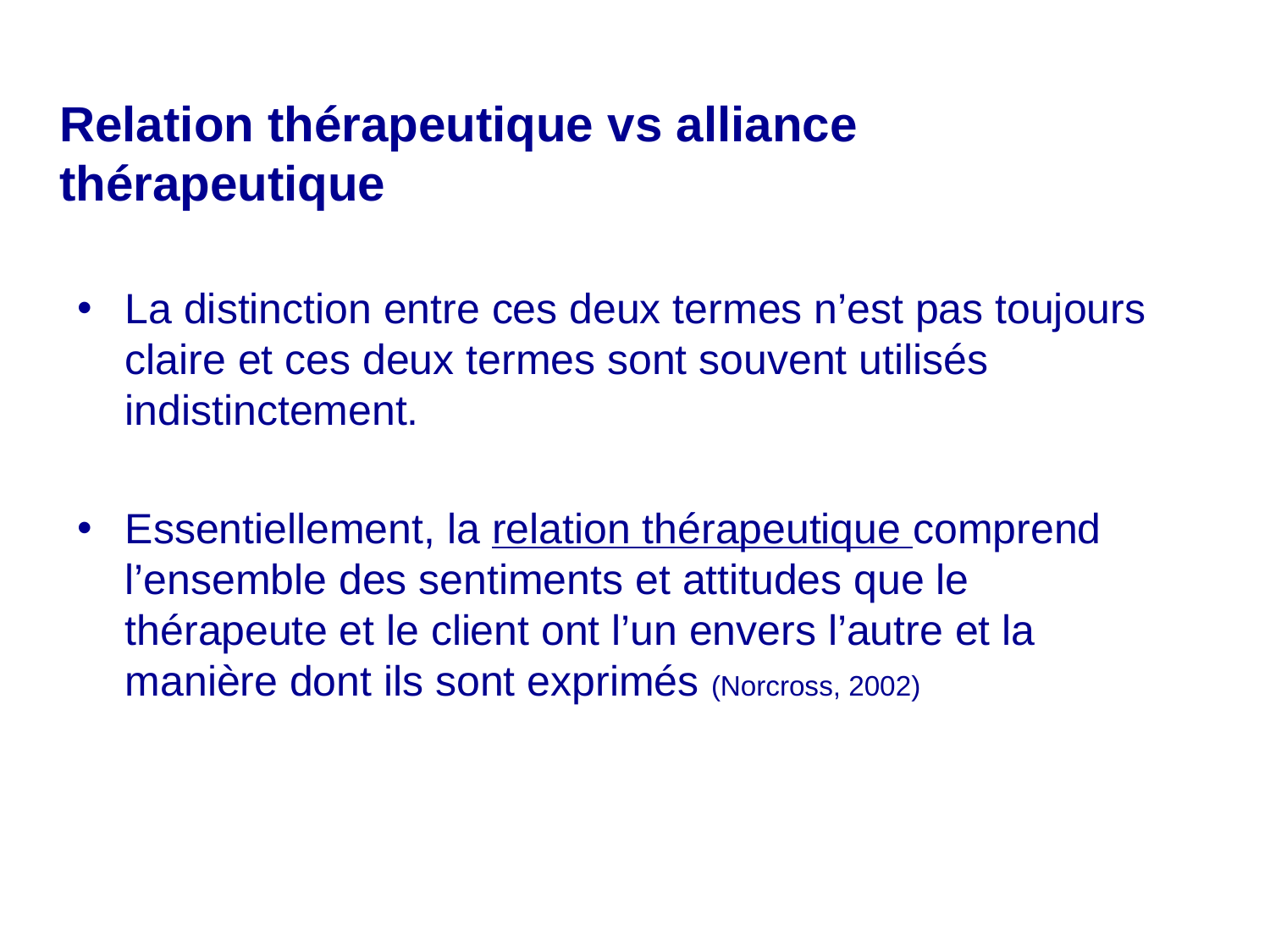

# Relation thérapeutique vs alliance thérapeutique
La distinction entre ces deux termes n’est pas toujours claire et ces deux termes sont souvent utilisés indistinctement.

Essentiellement, la relation thérapeutique comprend l’ensemble des sentiments et attitudes que le thérapeute et le client ont l’un envers l’autre et la manière dont ils sont exprimés (Norcross, 2002)